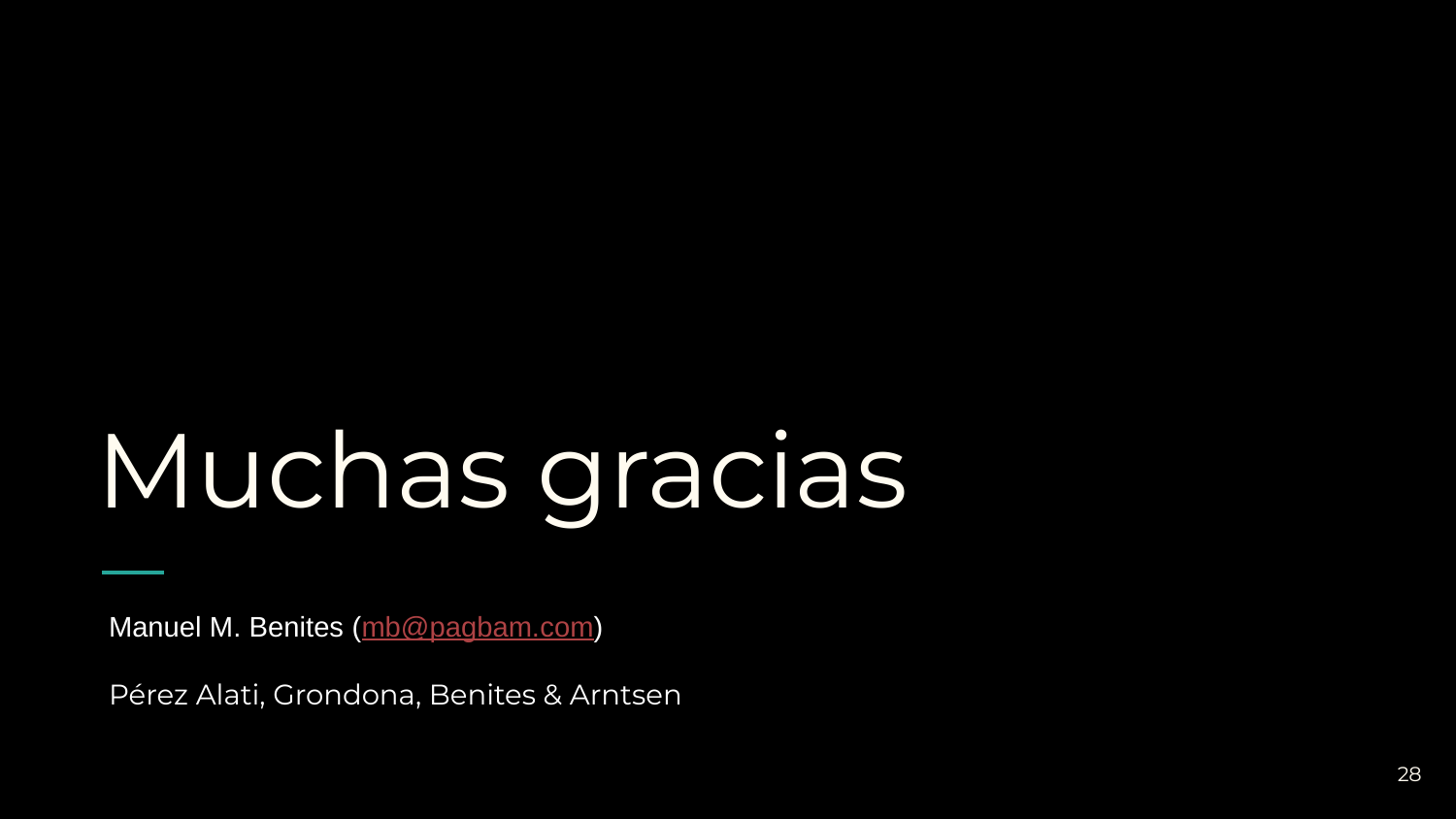

# Muchas gracias
Manuel M. Benites (mb@pagbam.com)

Pérez Alati, Grondona, Benites & Arntsen
28